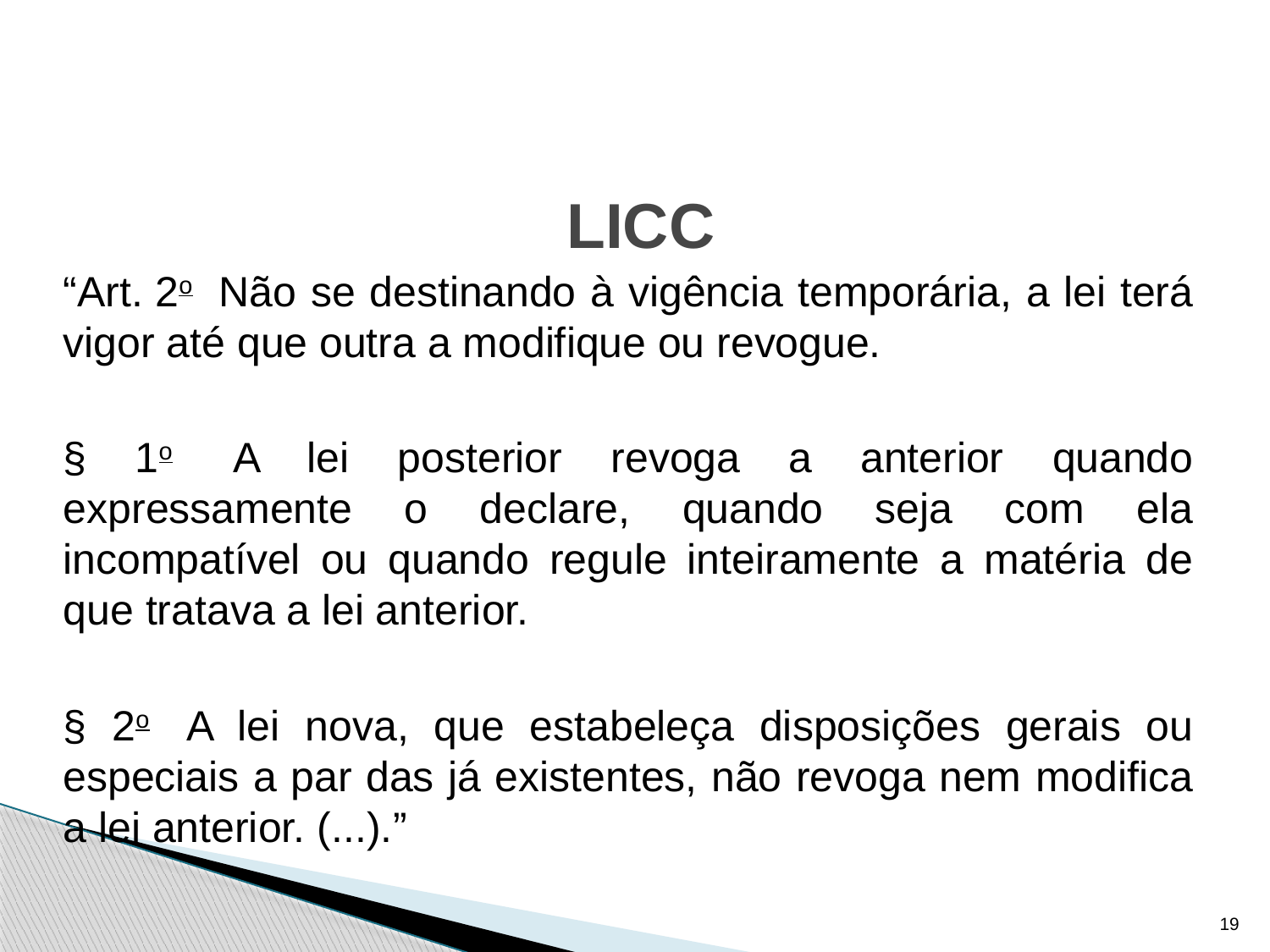

# LICC
	“Art. 2o  Não se destinando à vigência temporária, a lei terá vigor até que outra a modifique ou revogue.

	§ 1o  A lei posterior revoga a anterior quando expressamente o declare, quando seja com ela incompatível ou quando regule inteiramente a matéria de que tratava a lei anterior.

	§ 2o  A lei nova, que estabeleça disposições gerais ou especiais a par das já existentes, não revoga nem modifica a lei anterior. (...).”

19